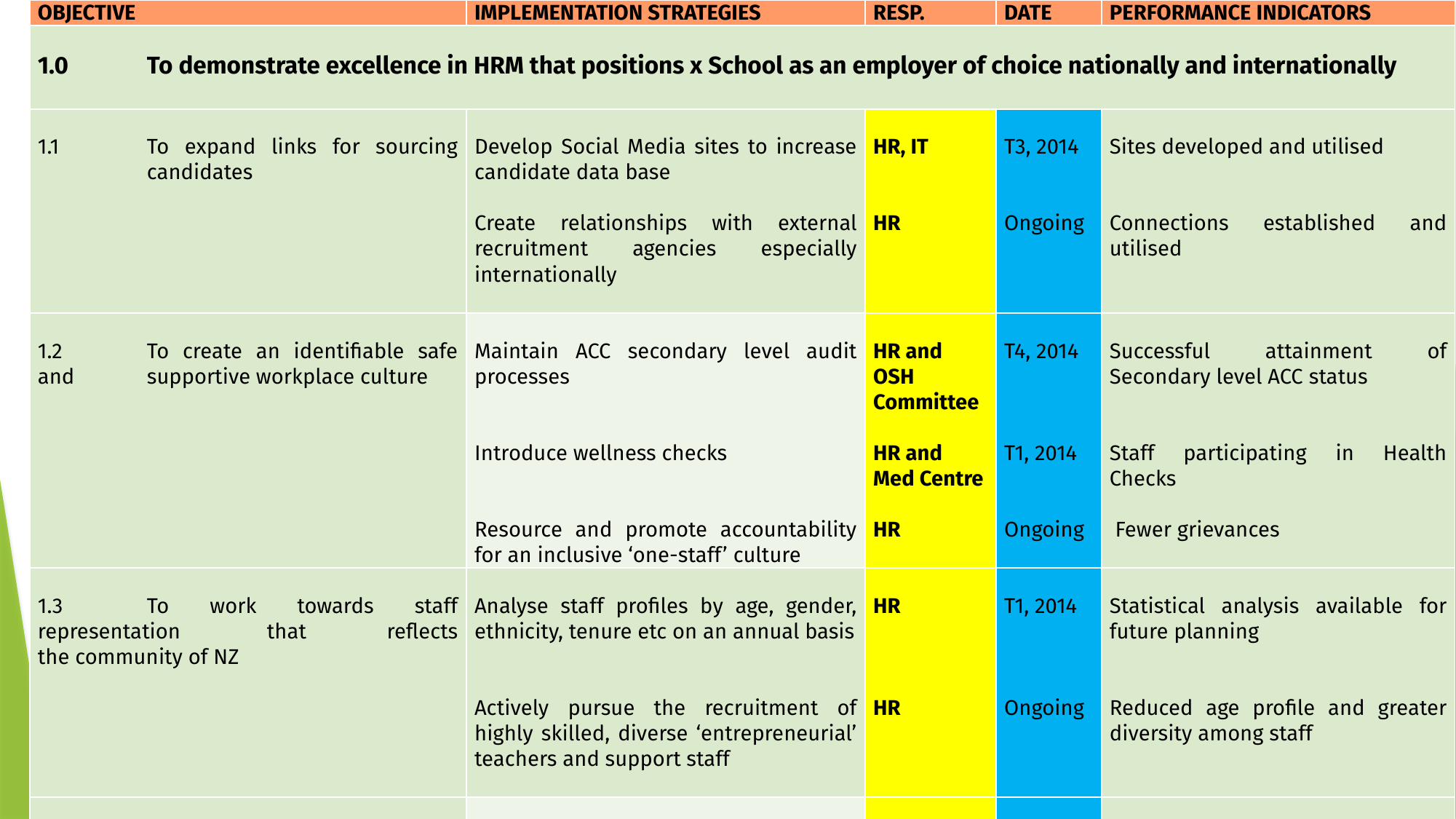

| OBJECTIVE | IMPLEMENTATION STRATEGIES | RESP. | DATE | PERFORMANCE INDICATORS |
| --- | --- | --- | --- | --- |
| 1.0 To demonstrate excellence in HRM that positions x School as an employer of choice nationally and internationally |  |  |  |  |
| 1.1 To expand links for sourcing candidates | Develop Social Media sites to increase candidate data base   Create relationships with external recruitment agencies especially internationally | HR, IT     HR | T3, 2014   Ongoing | Sites developed and utilised     Connections established and utilised |
| 1.2 To create an identifiable safe and supportive workplace culture | Maintain ACC secondary level audit processes     Introduce wellness checks     Resource and promote accountability for an inclusive ‘one-staff’ culture | HR and OSH Committee   HR and Med Centre   HR | T4, 2014       T1, 2014     Ongoing | Successful attainment of Secondary level ACC status     Staff participating in Health Checks    Fewer grievances |
| 1.3 To work towards staff representation that reflects the community of NZ | Analyse staff profiles by age, gender, ethnicity, tenure etc on an annual basis     Actively pursue the recruitment of highly skilled, diverse ‘entrepreneurial’ teachers and support staff | HR       HR | T1, 2014       Ongoing | Statistical analysis available for future planning     Reduced age profile and greater diversity among staff |
|  |  |  |  |  |